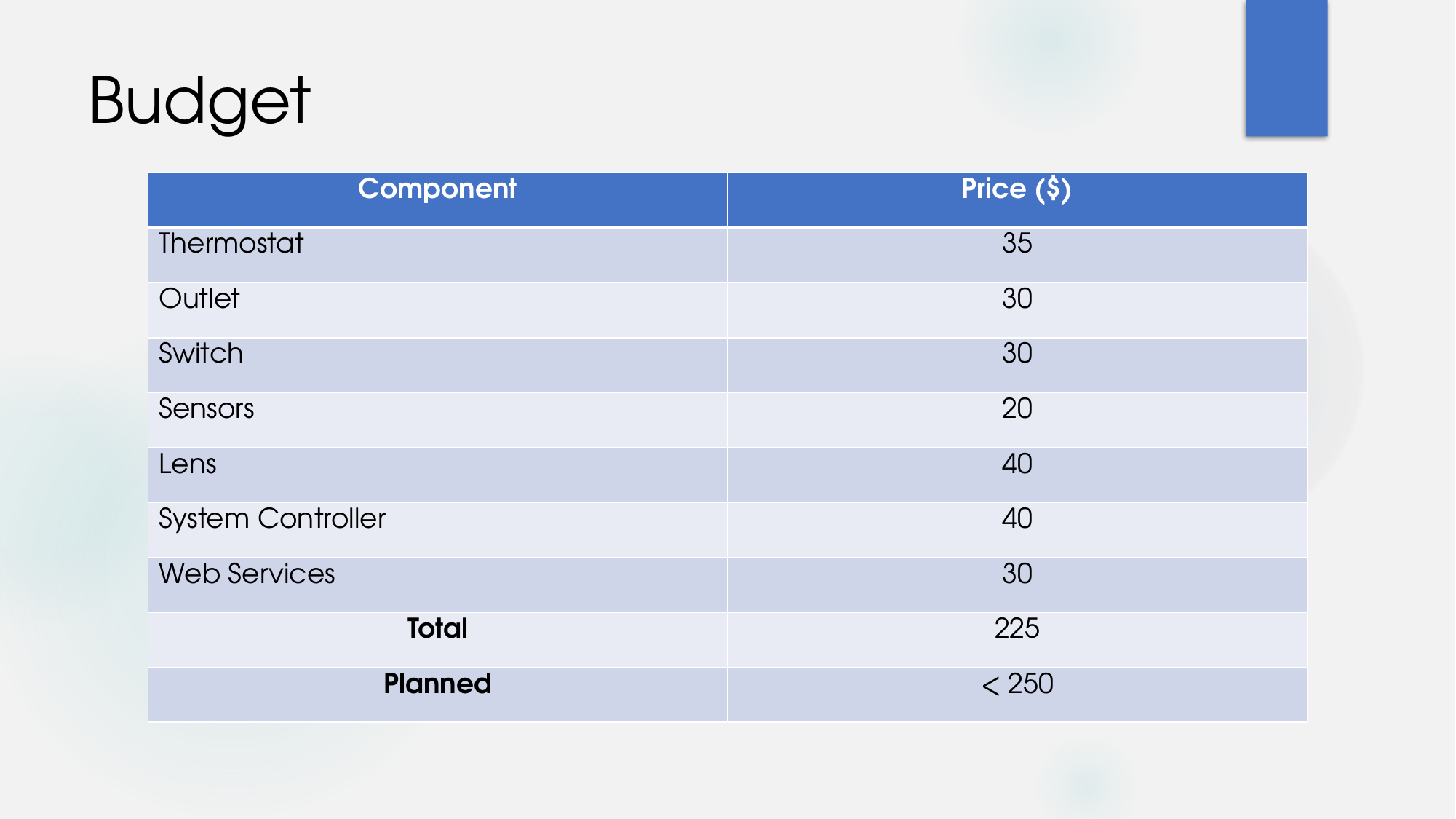

# Budget
| Component | Price ($) |
| --- | --- |
| Thermostat | 35 |
| Outlet | 30 |
| Switch | 30 |
| Sensors | 20 |
| Lens | 40 |
| System Controller | 40 |
| Web Services | 30 |
| Total | 225 |
| Planned | < 250 |